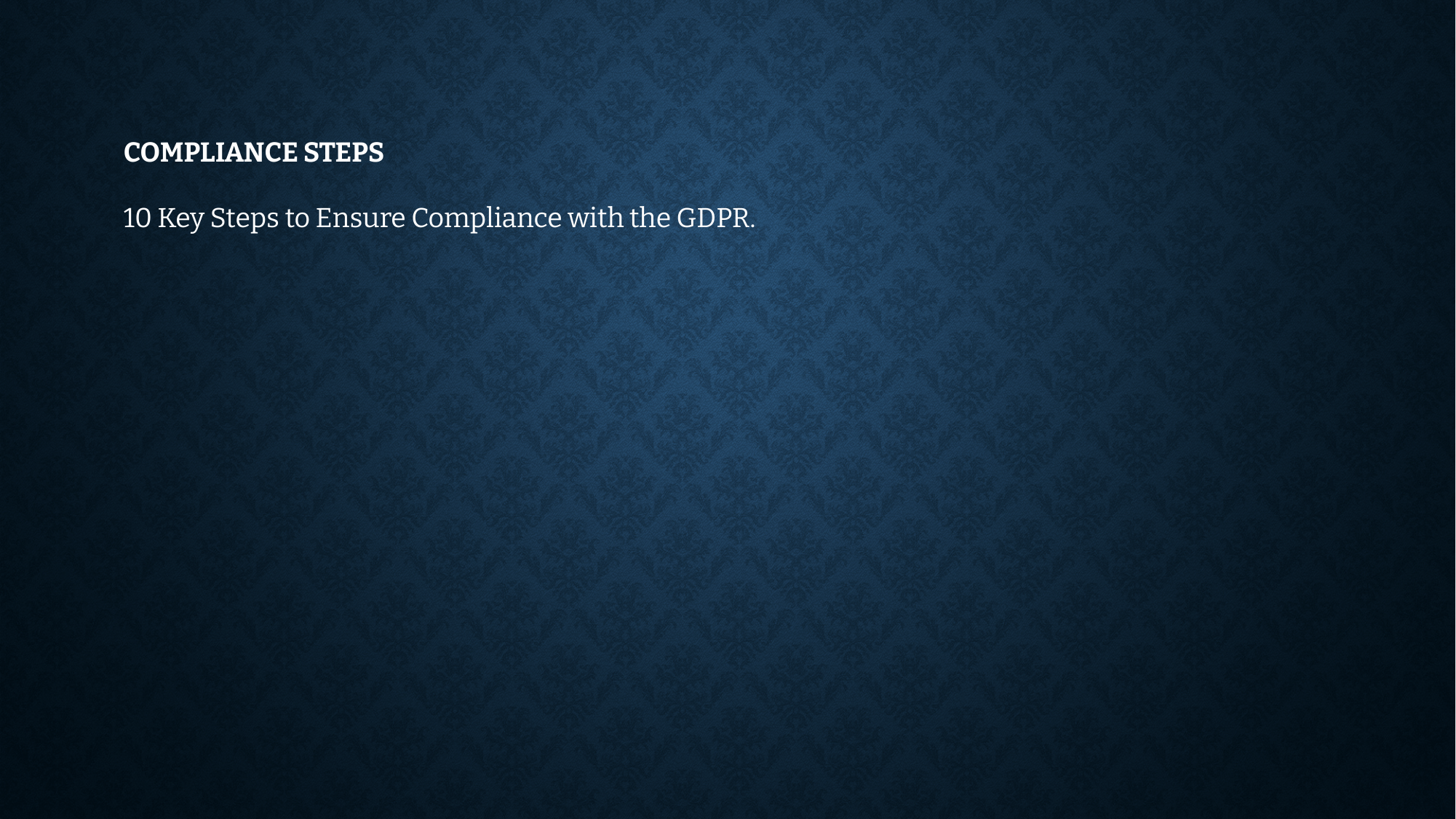

COMPLIANCE STEPS

10 Key Steps to Ensure Compliance with the GDPR.